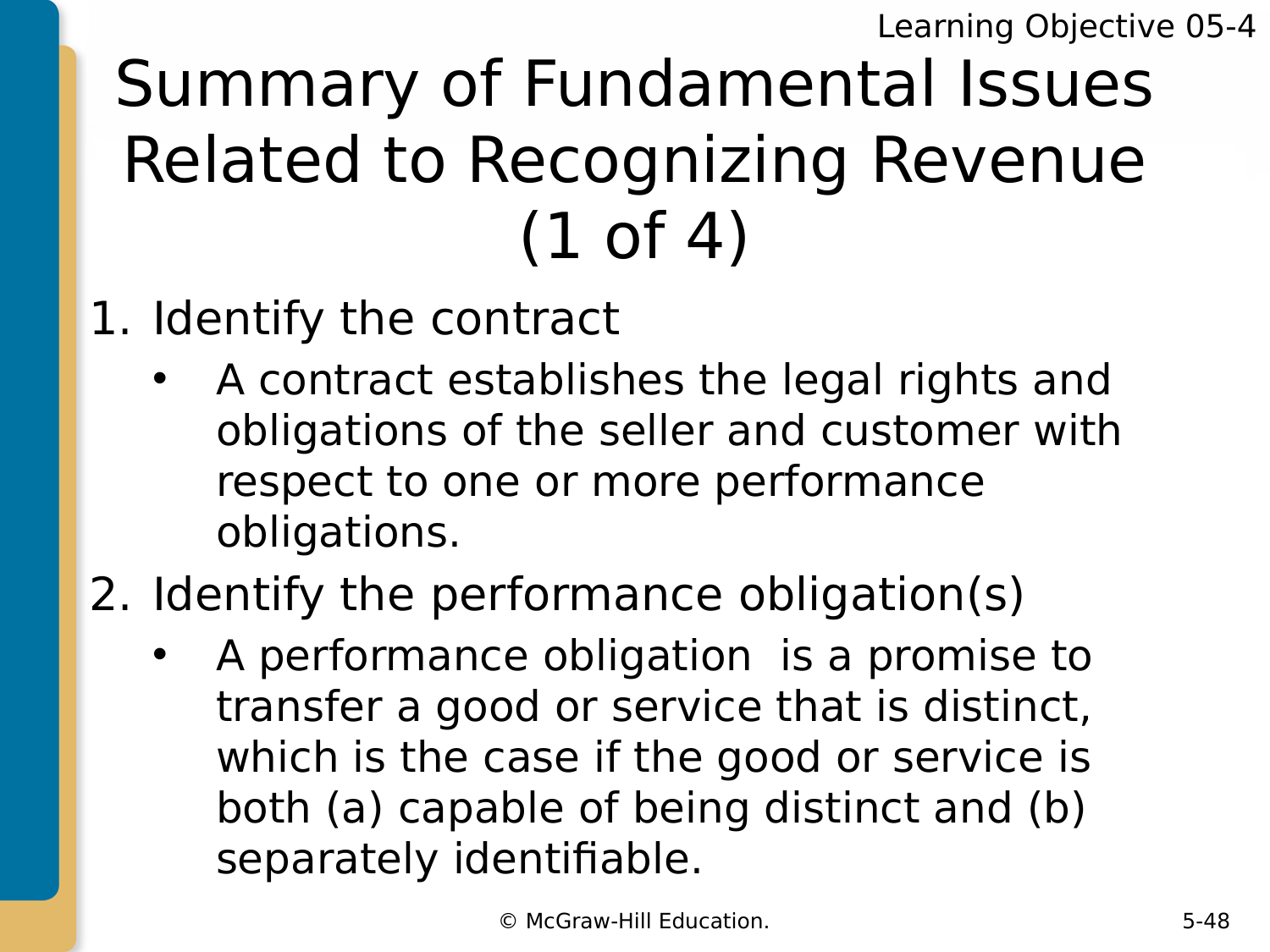

Learning Objective 05-4
# Summary of Fundamental Issues Related to Recognizing Revenue (1 of 4)
Identify the contract
A contract establishes the legal rights and obligations of the seller and customer with respect to one or more performance obligations.
Identify the performance obligation(s)
A performance obligation  is a promise to transfer a good or service that is distinct, which is the case if the good or service is both (a) capable of being distinct and (b) separately identifiable.